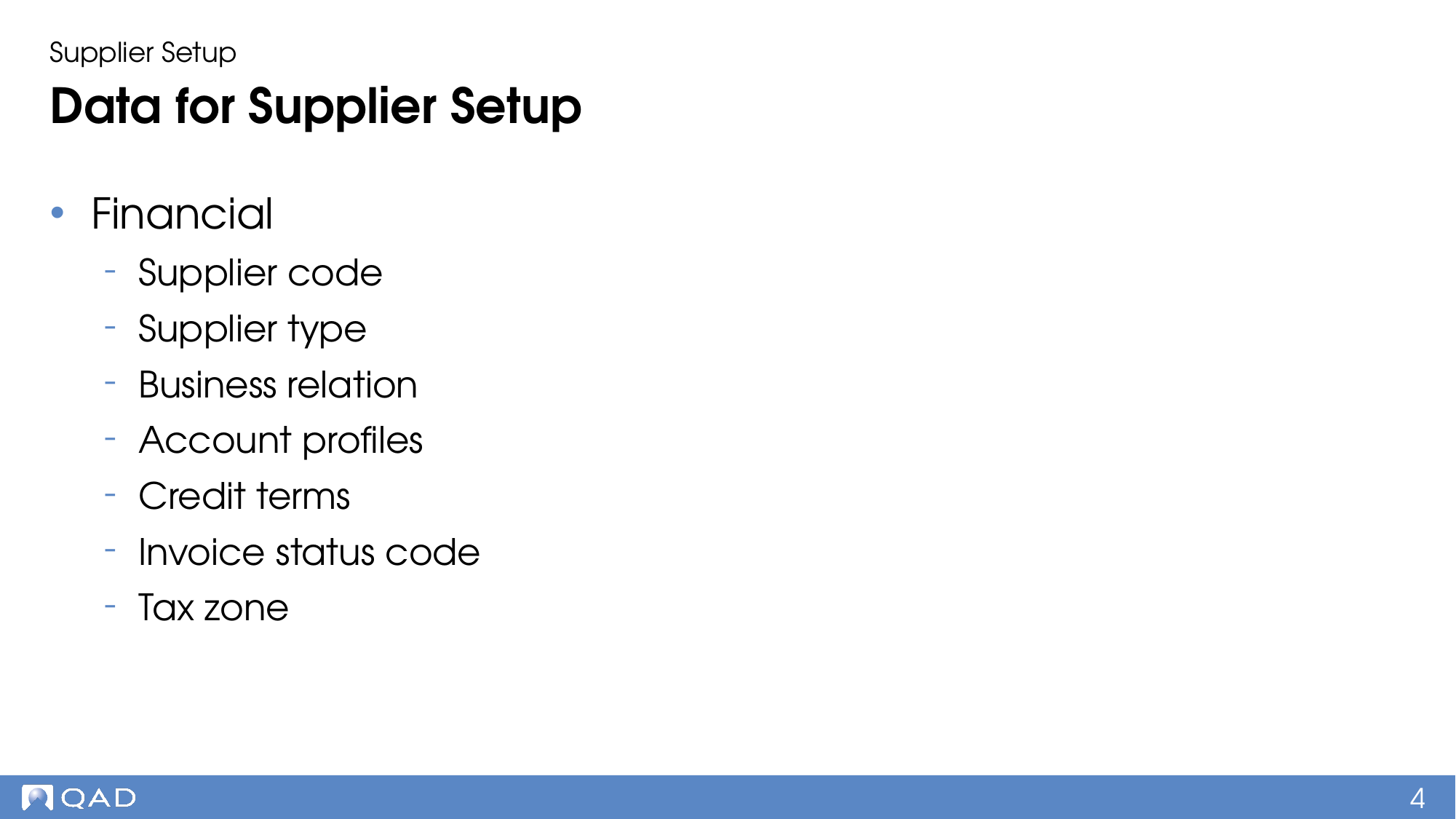

Supplier Setup
# Data for Supplier Setup
Financial
Supplier code
Supplier type
Business relation
Account profiles
Credit terms
Invoice status code
Tax zone

4